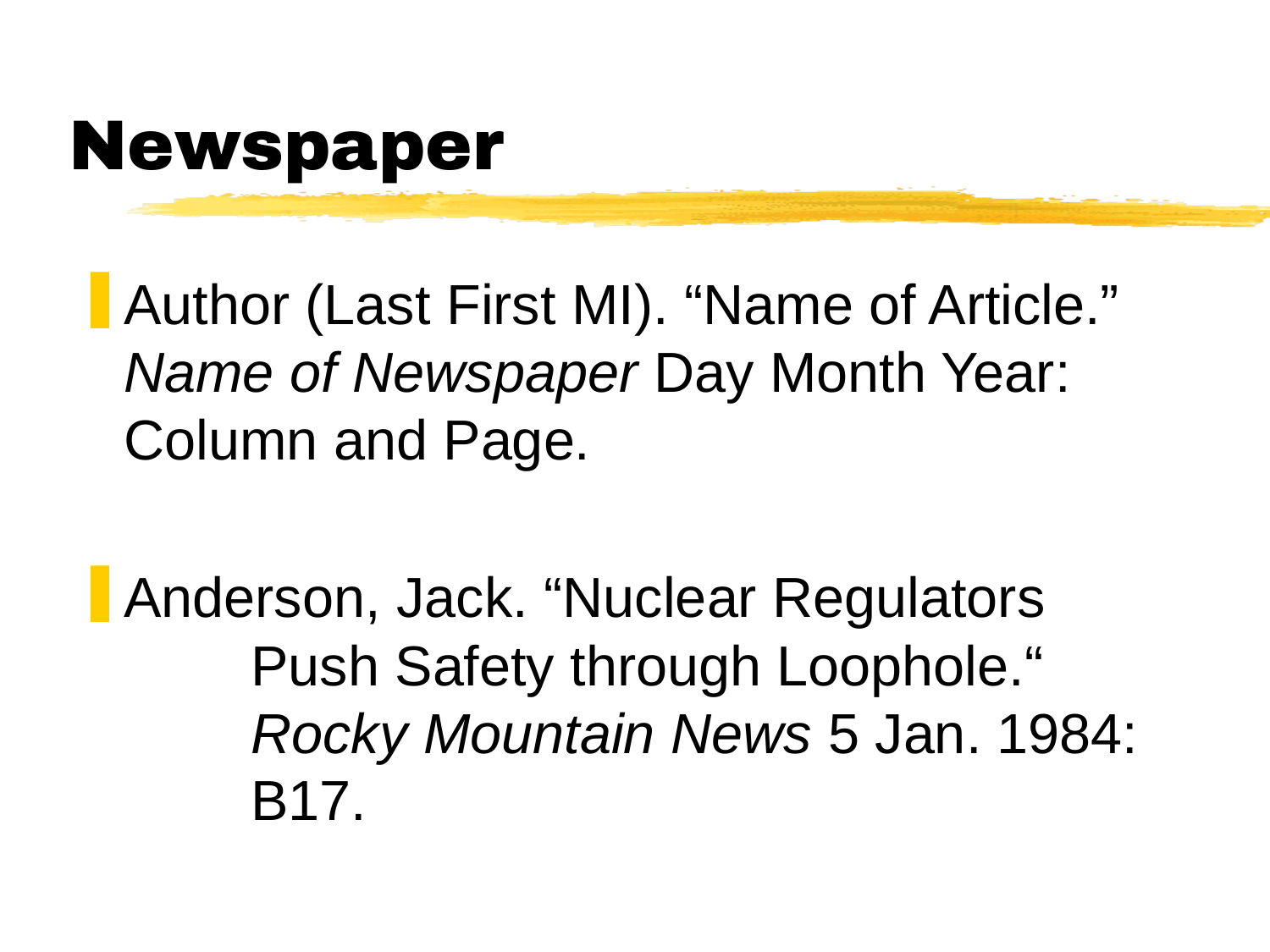

# Newspaper
Author (Last First MI). “Name of Article.” 	Name of Newspaper Day Month Year: 	Column and Page.

Anderson, Jack. “Nuclear Regulators 		Push Safety through Loophole.“ 		Rocky Mountain News 5 Jan. 1984: 	B17.